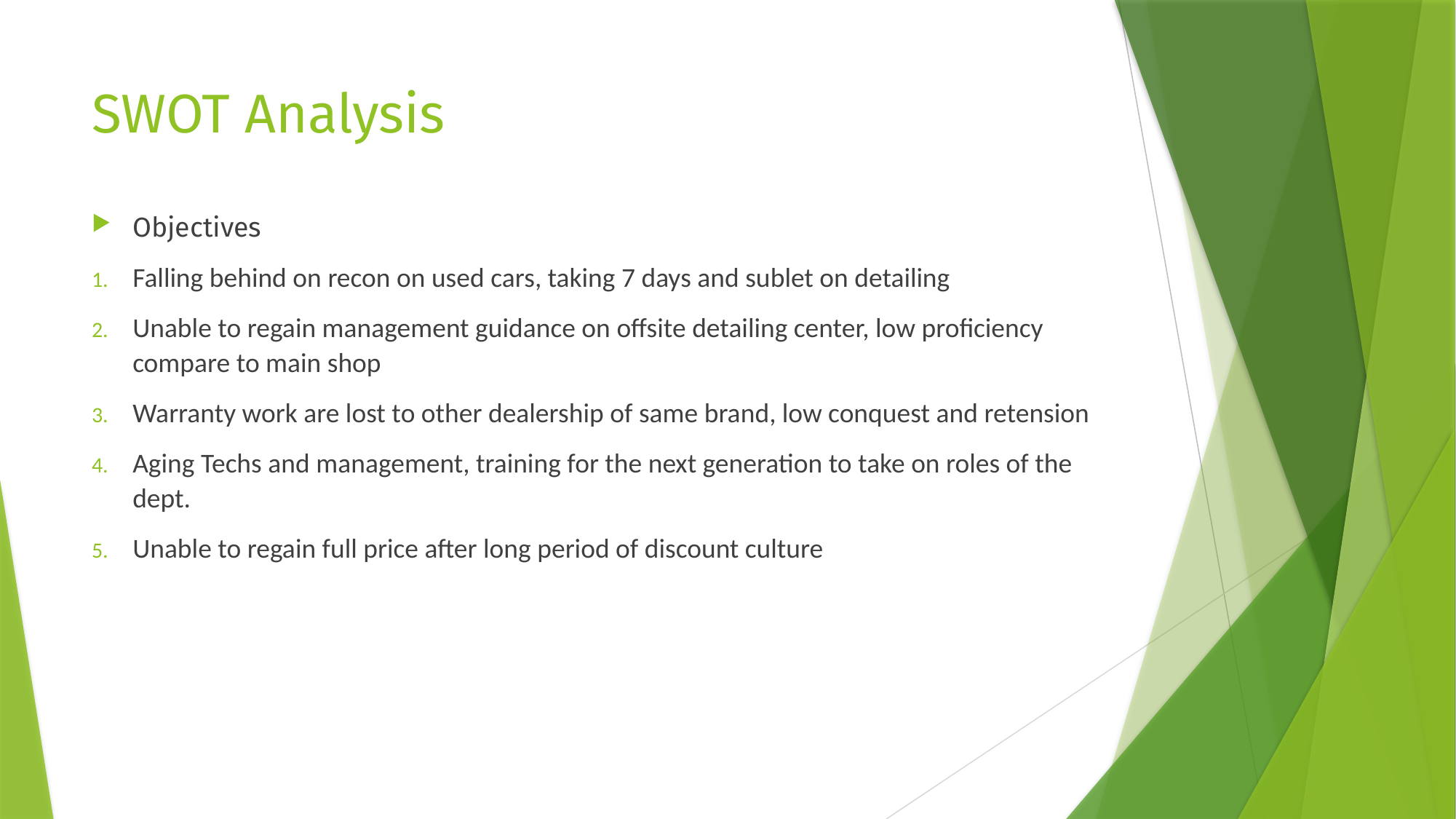

# SWOT Analysis
Objectives
Falling behind on recon on used cars, taking 7 days and sublet on detailing
Unable to regain management guidance on offsite detailing center, low proficiency compare to main shop
Warranty work are lost to other dealership of same brand, low conquest and retension
Aging Techs and management, training for the next generation to take on roles of the dept.
Unable to regain full price after long period of discount culture